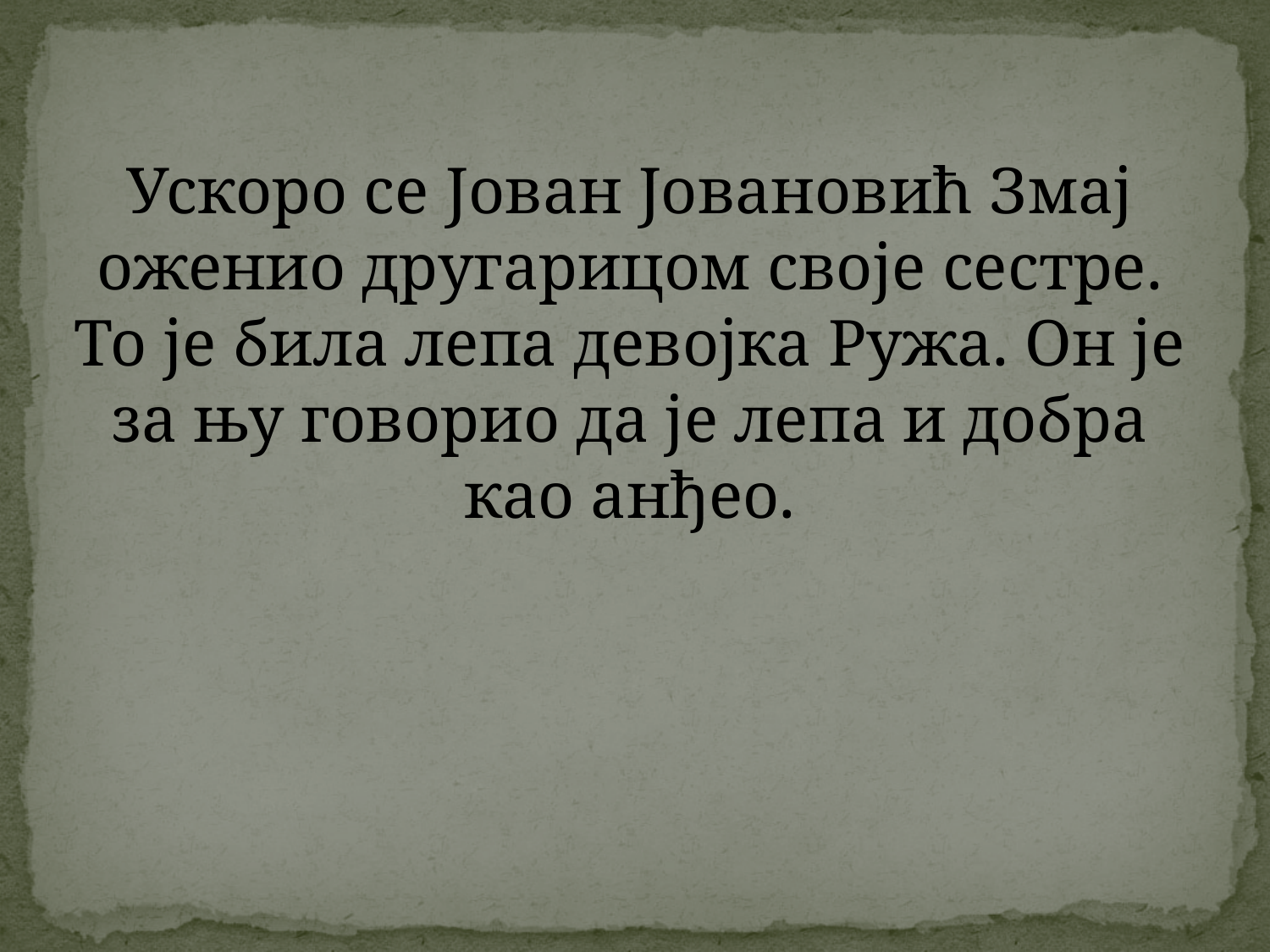

Ускоро се Јован Јовановић Змај оженио другарицом своје сестре. То је била лепа девојка Ружа. Он је за њу говорио да је лепа и добра као анђео.